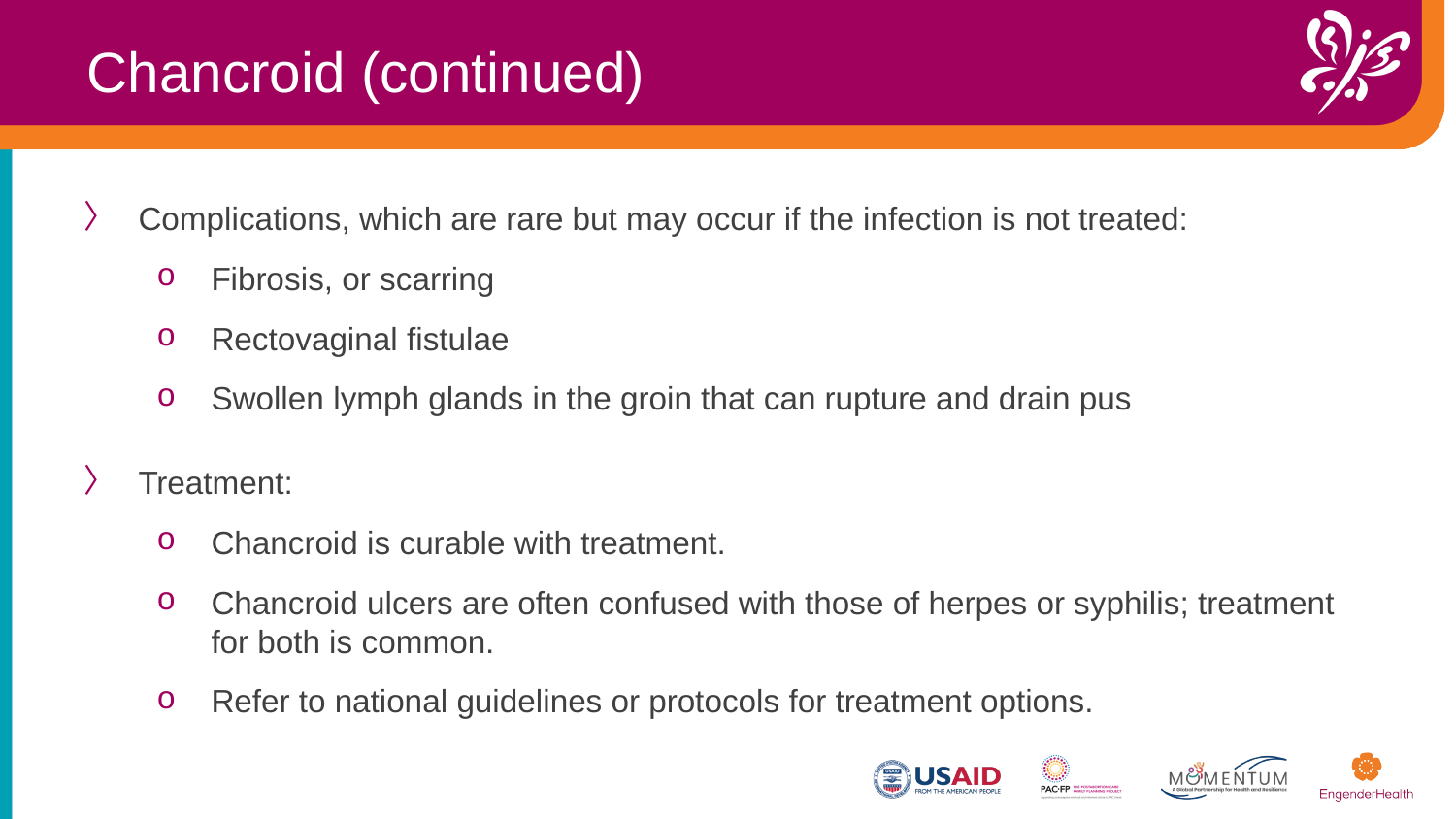

Chancroid (continued)
Complications, which are rare but may occur if the infection is not treated:
Fibrosis, or scarring
Rectovaginal fistulae
Swollen lymph glands in the groin that can rupture and drain pus
Treatment:
Chancroid is curable with treatment.
Chancroid ulcers are often confused with those of herpes or syphilis; treatment for both is common.​
​Refer to national guidelines or protocols for treatment options.